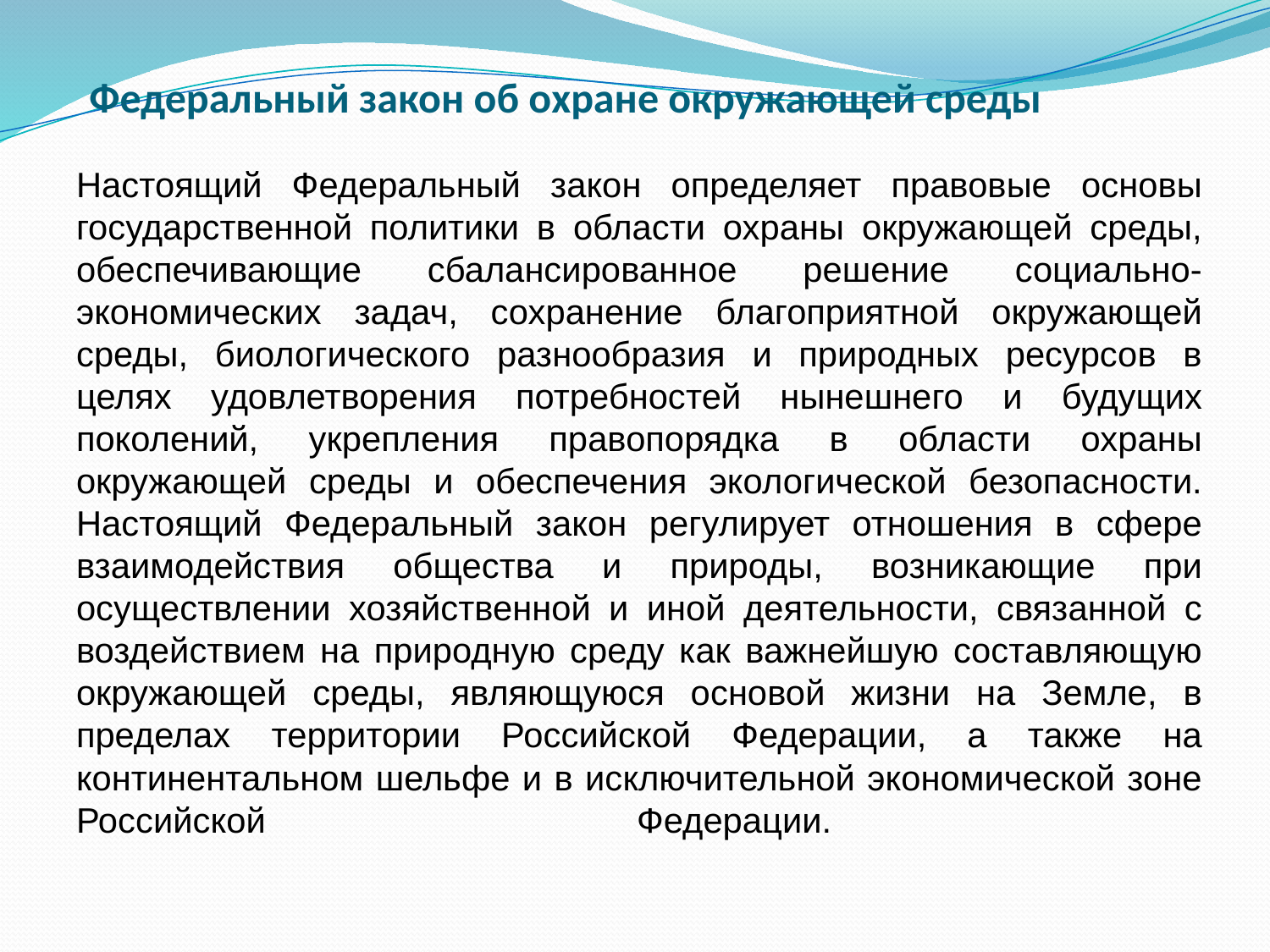

# Федеральный закон об охране окружающей среды
Настоящий Федеральный закон определяет правовые основы государственной политики в области охраны окружающей среды, обеспечивающие сбалансированное решение социально-экономических задач, сохранение благоприятной окружающей среды, биологического разнообразия и природных ресурсов в целях удовлетворения потребностей нынешнего и будущих поколений, укрепления правопорядка в области охраны окружающей среды и обеспечения экологической безопасности. Настоящий Федеральный закон регулирует отношения в сфере взаимодействия общества и природы, возникающие при осуществлении хозяйственной и иной деятельности, связанной с воздействием на природную среду как важнейшую составляющую окружающей среды, являющуюся основой жизни на Земле, в пределах территории Российской Федерации, а также на континентальном шельфе и в исключительной экономической зоне Российской Федерации.